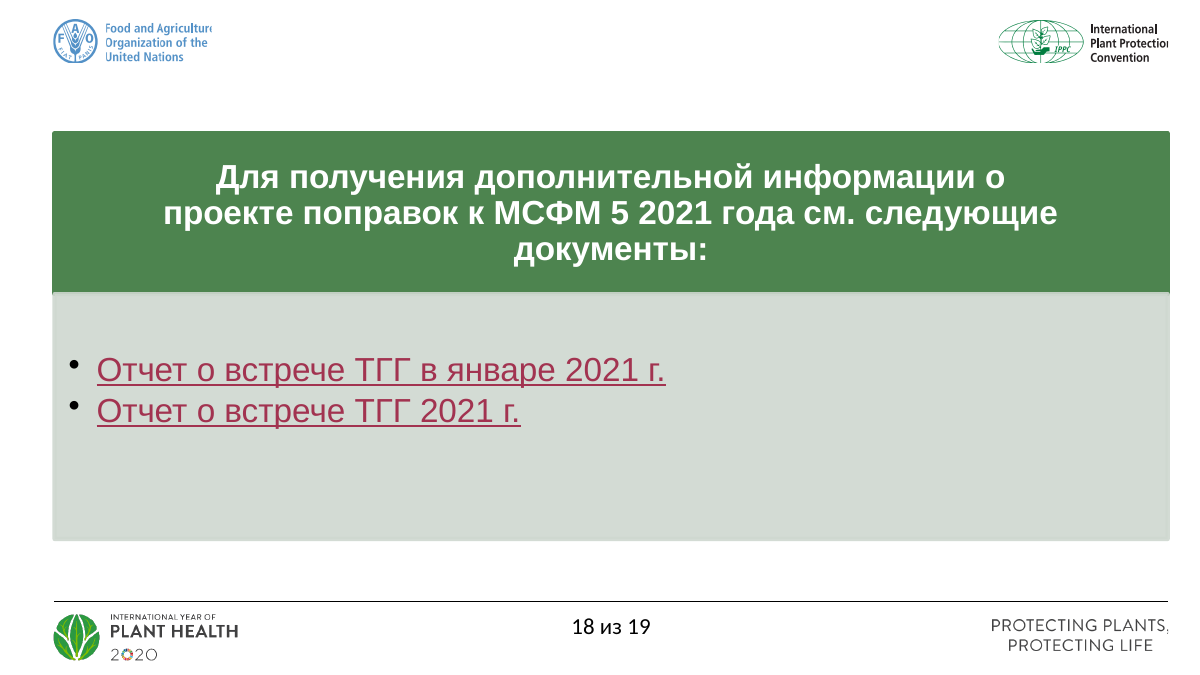

Для получения дополнительной информации о
проекте поправок к МСФМ 5 2021 года см. следующие документы:

Отчет о встрече ТГГ в январе 2021 г.
Отчет о встрече ТГГ 2021 г.
18 из 19